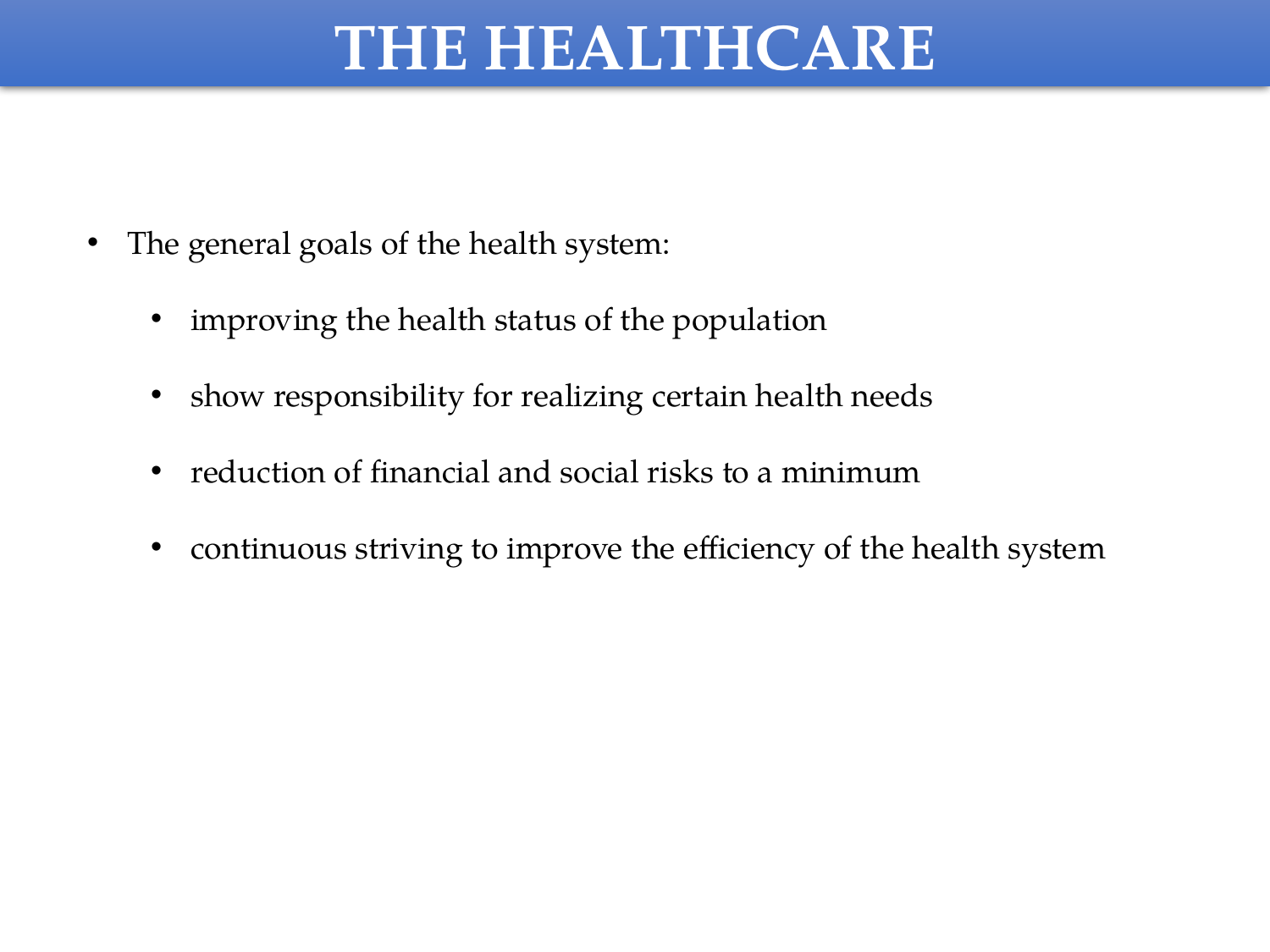

THE HEALTHCARE
The general goals of the health system:

improving the health status of the population

show responsibility for realizing certain health needs

reduction of financial and social risks to a minimum

continuous striving to improve the efficiency of the health system